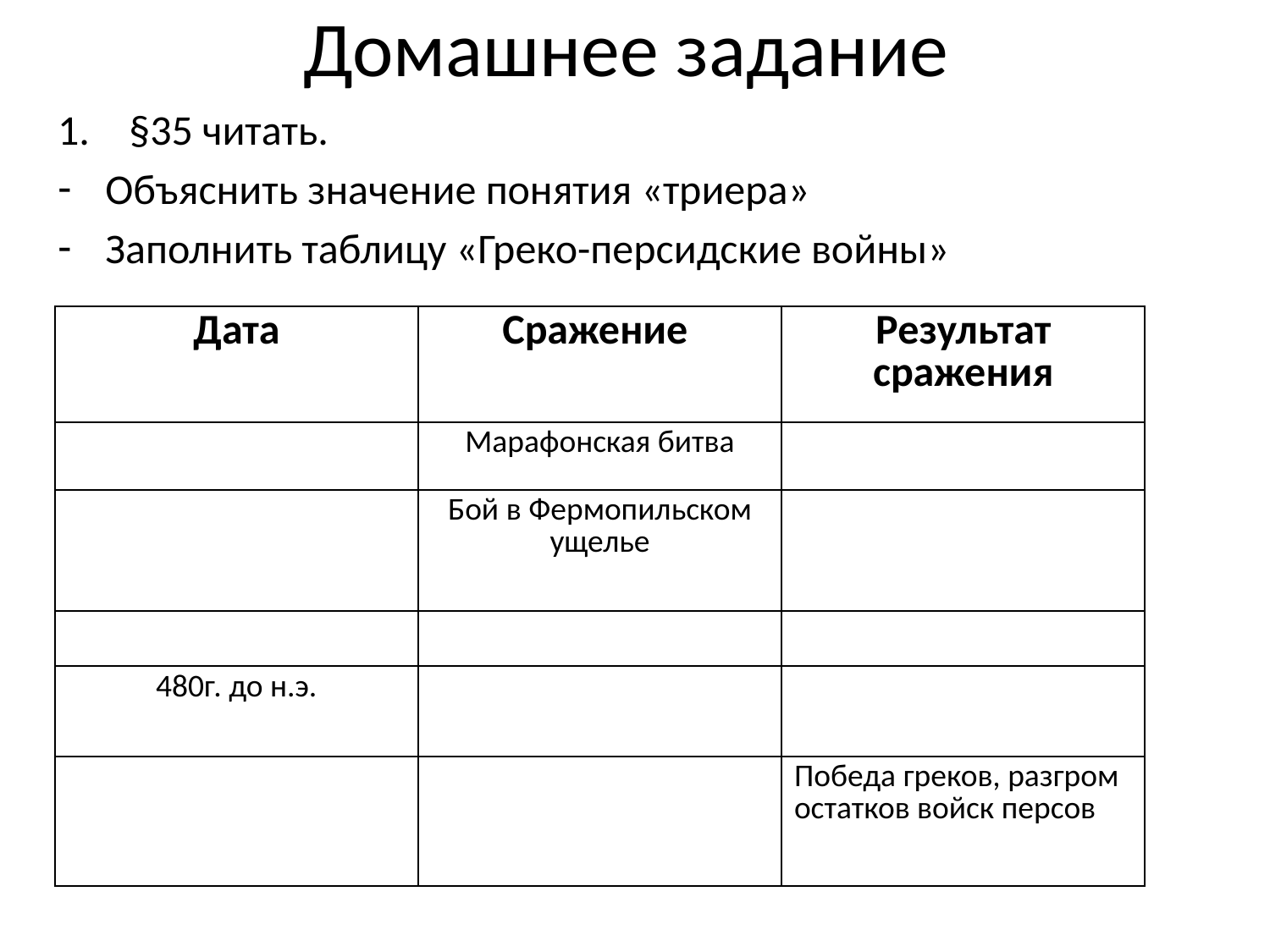

# Домашнее задание
§35 читать.
Объяснить значение понятия «триера»
Заполнить таблицу «Греко-персидские войны»

| Дата | Сражение | Результат сражения |
| --- | --- | --- |
|  | Марафонская битва |  |
|  | Бой в Фермопильском ущелье |  |
|  |  |  |
| 480г. до н.э. |  |  |
|  |  | Победа греков, разгром остатков войск персов |